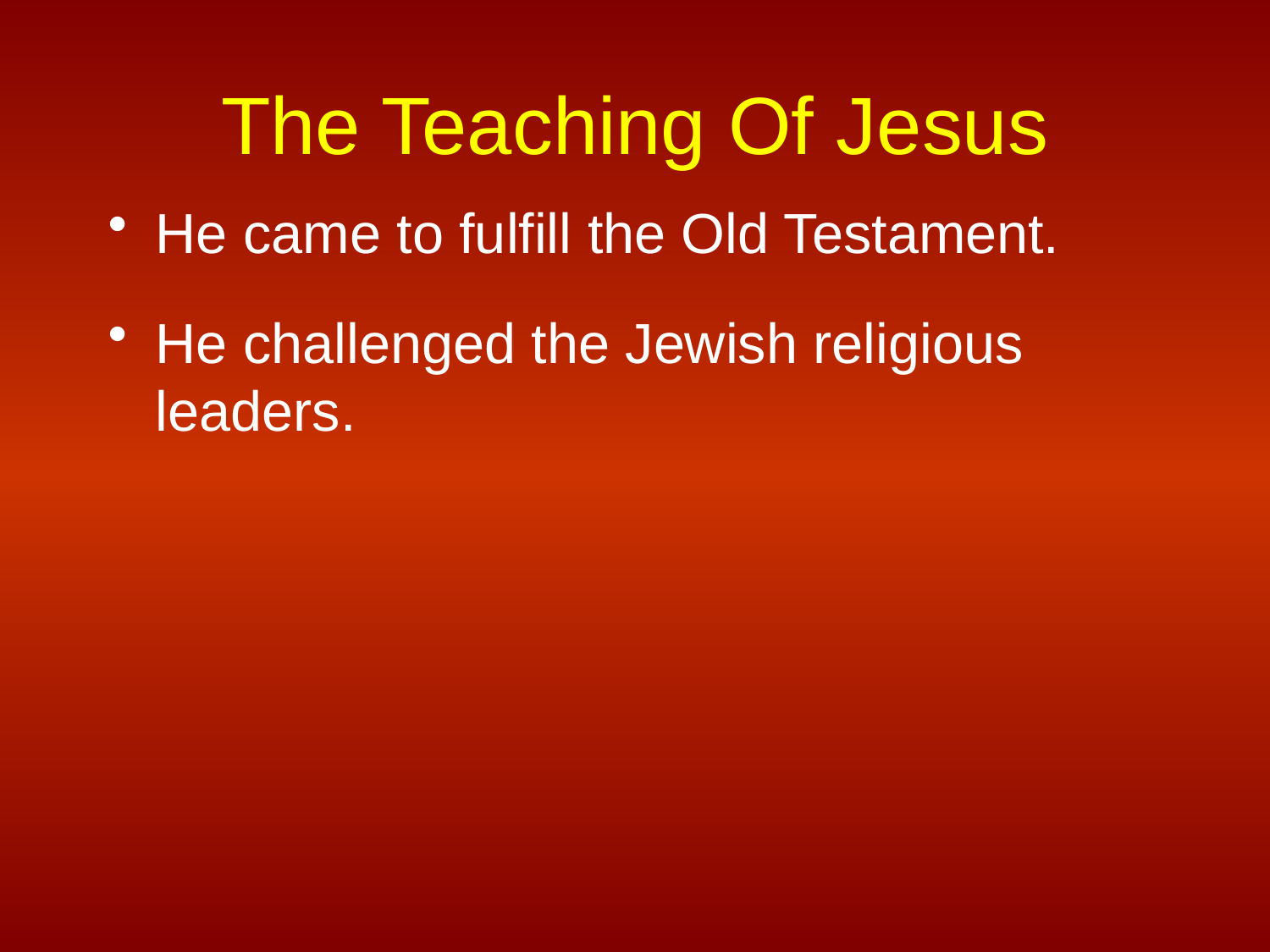

# The Teaching Of Jesus
He came to fulfill the Old Testament.
He challenged the Jewish religious leaders.